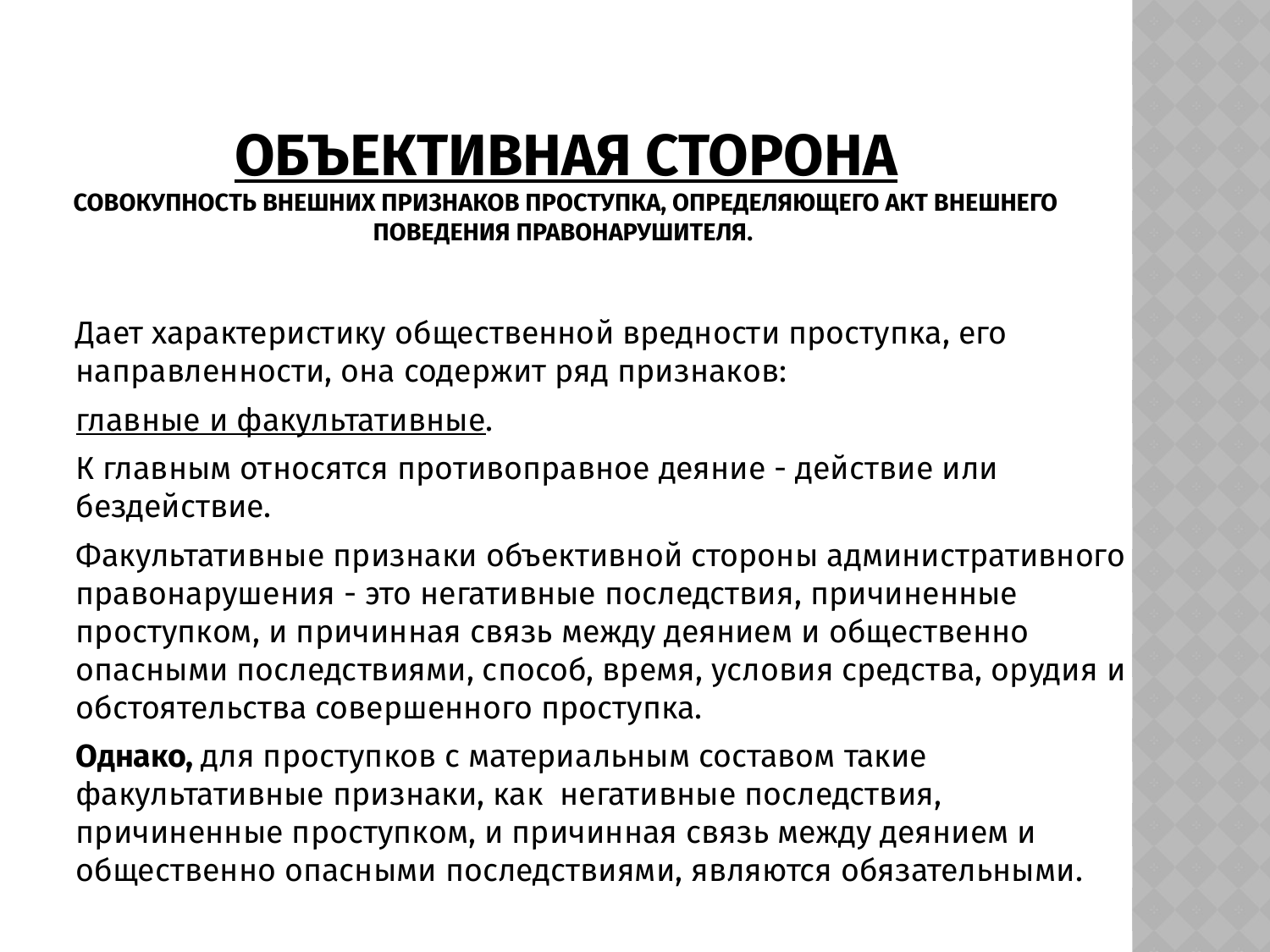

# Объективная сторона совокупность внешних признаков проступка, определяющего акт внешнего поведения правонарушителя.
Дает характеристику общественной вредности проступка, его направленности, она содержит ряд признаков:
главные и факультативные.
К главным относятся противоправное деяние - действие или бездействие.
Факультативные признаки объективной стороны административного правонарушения - это негативные последствия, причиненные проступком, и причинная связь между деянием и общественно опасными последствиями, способ, время, условия средства, орудия и обстоятельства совершенного проступка.
Однако, для проступков с материальным составом такие  факультативные признаки, как  негативные последствия, причиненные проступком, и причинная связь между деянием и общественно опасными последствиями, являются обязательными.